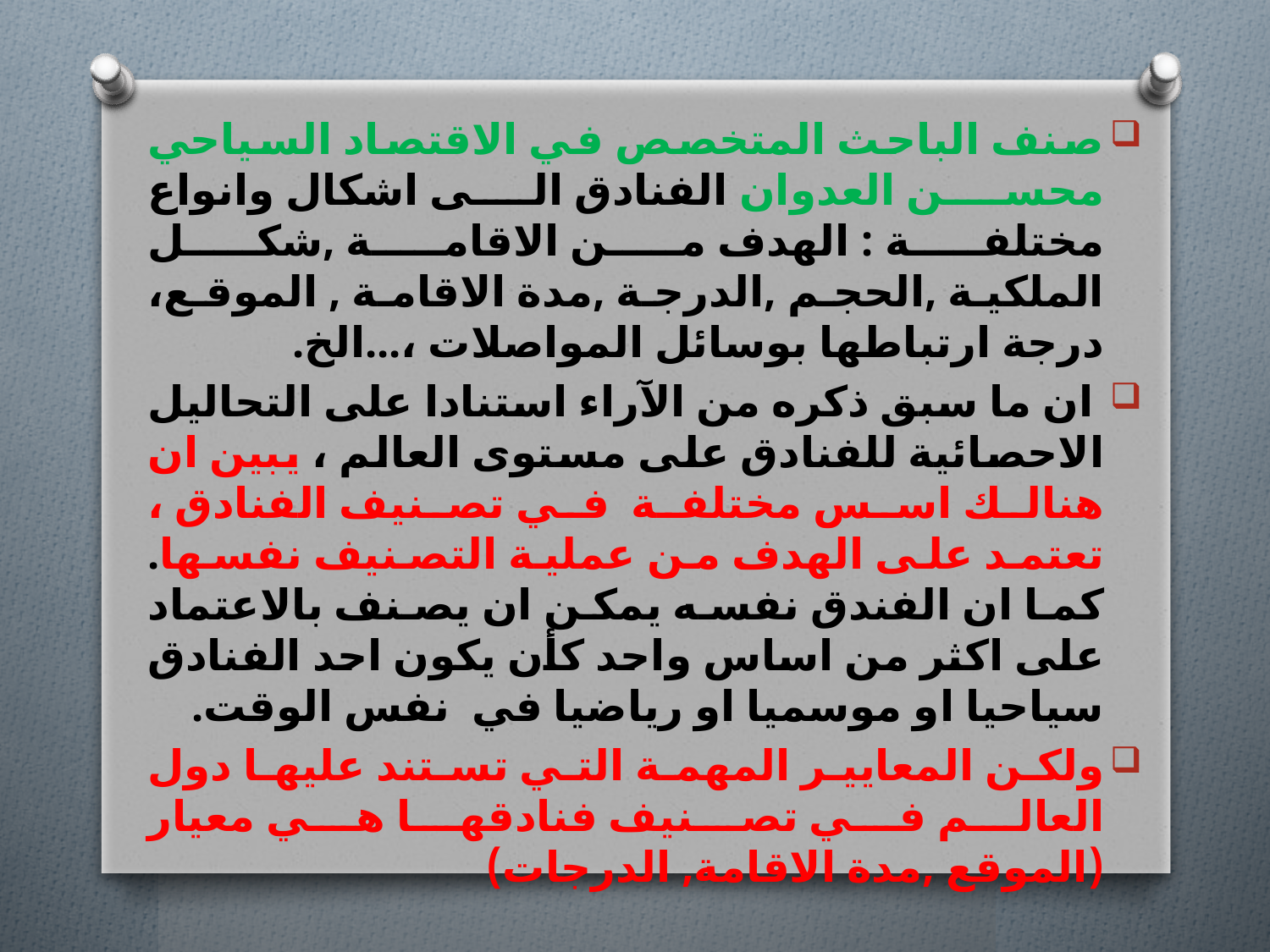

صنف الباحث المتخصص في الاقتصاد السياحي محسن العدوان الفنادق الى اشكال وانواع مختلفة : الهدف من الاقامة ,شكل الملكية ,الحجم ,الدرجة ,مدة الاقامة , الموقع، درجة ارتباطها بوسائل المواصلات ،...الخ.
 ان ما سبق ذكره من الآراء استنادا على التحاليل الاحصائية للفنادق على مستوى العالم ، يبين ان هنالك اسس مختلفة  في تصنيف الفنادق ، تعتمد على الهدف من عملية التصنيف نفسها. كما ان الفندق نفسه يمكن ان يصنف بالاعتماد على اكثر من اساس واحد كأن يكون احد الفنادق سياحيا او موسميا او رياضيا في  نفس الوقت.
ولكن المعايير المهمة التي تستند عليها دول العالم في تصنيف فنادقها هي معيار (الموقع ,مدة الاقامة, الدرجات)